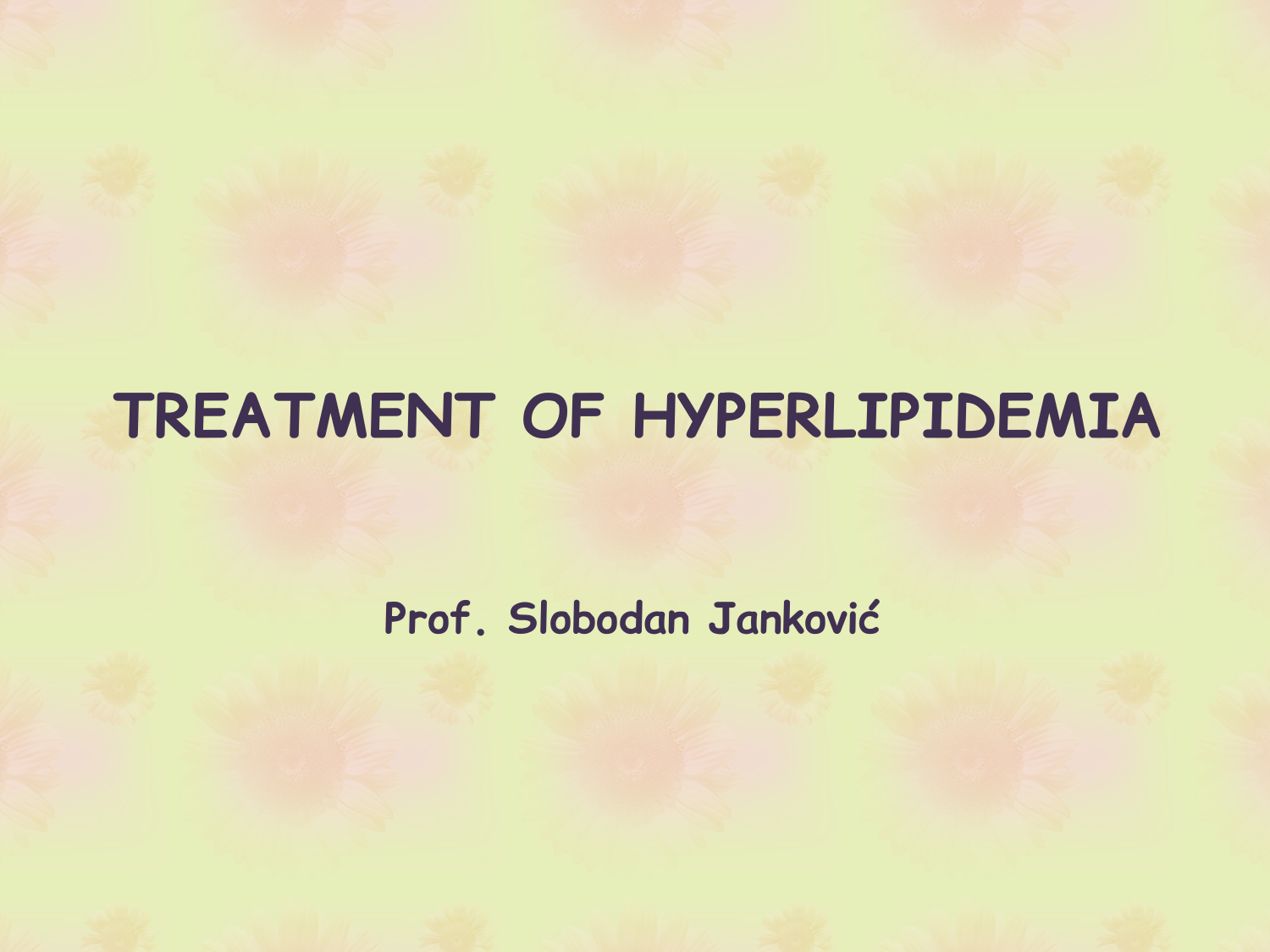

# TREATMENT OF HYPERLIPIDEMIA
Prof. Slobodan Janković